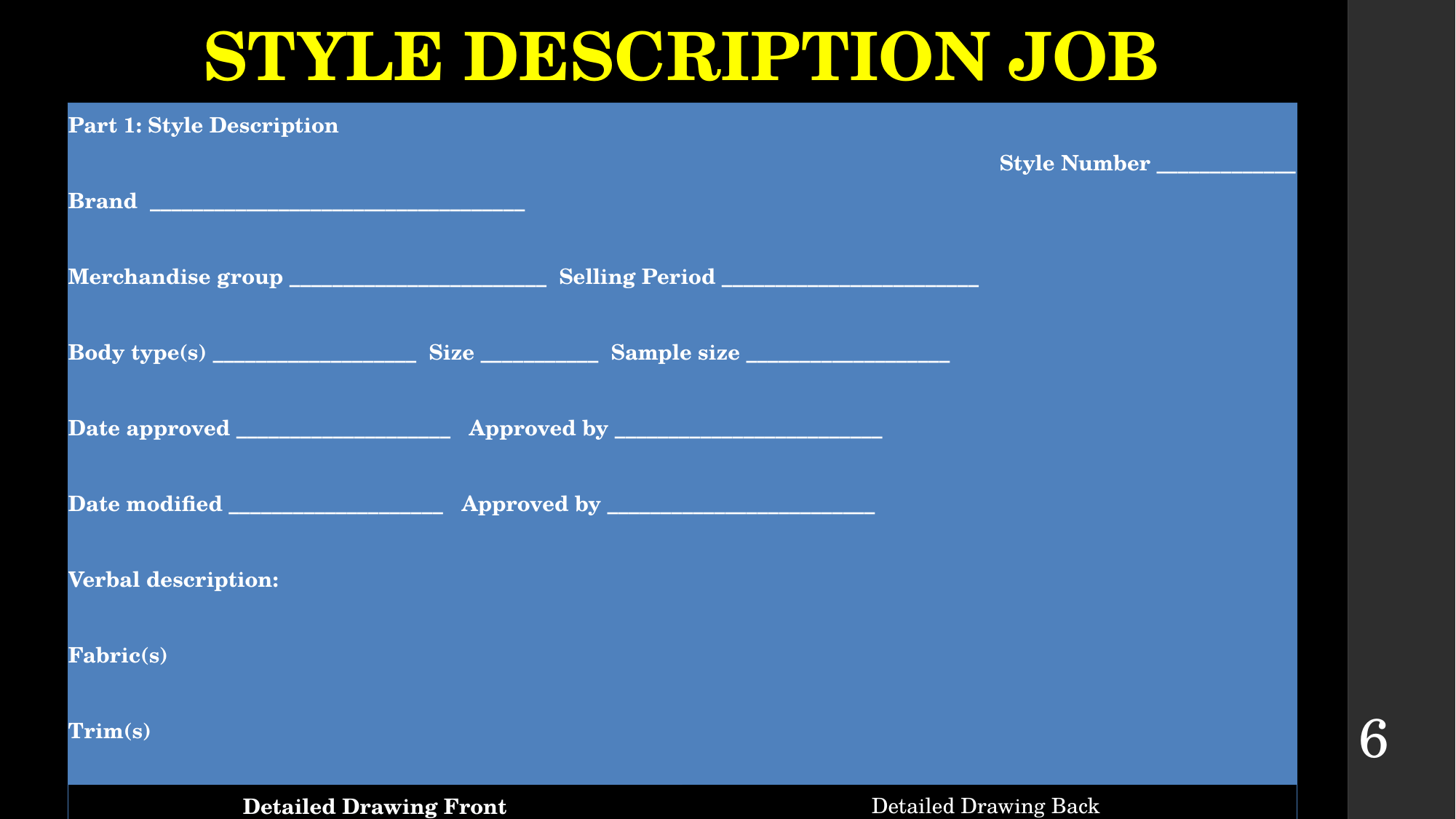

# STYLE DESCRIPTION JOB CARD
| Part 1: Style Description Style Number \_\_\_\_\_\_\_\_\_\_\_\_\_ Brand \_\_\_\_\_\_\_\_\_\_\_\_\_\_\_\_\_\_\_\_\_\_\_\_\_\_\_\_\_\_\_\_\_\_\_   Merchandise group \_\_\_\_\_\_\_\_\_\_\_\_\_\_\_\_\_\_\_\_\_\_\_\_ Selling Period \_\_\_\_\_\_\_\_\_\_\_\_\_\_\_\_\_\_\_\_\_\_\_\_   Body type(s) \_\_\_\_\_\_\_\_\_\_\_\_\_\_\_\_\_\_\_ Size \_\_\_\_\_\_\_\_\_\_\_ Sample size \_\_\_\_\_\_\_\_\_\_\_\_\_\_\_\_\_\_\_   Date approved \_\_\_\_\_\_\_\_\_\_\_\_\_\_\_\_\_\_\_\_ Approved by \_\_\_\_\_\_\_\_\_\_\_\_\_\_\_\_\_\_\_\_\_\_\_\_\_   Date modified \_\_\_\_\_\_\_\_\_\_\_\_\_\_\_\_\_\_\_\_ Approved by \_\_\_\_\_\_\_\_\_\_\_\_\_\_\_\_\_\_\_\_\_\_\_\_\_   Verbal description:   Fabric(s)   Trim(s) |  |
| --- | --- |
| Detailed Drawing Front | Detailed Drawing Back |
| Special Instructions: |  |
|  |  |
6